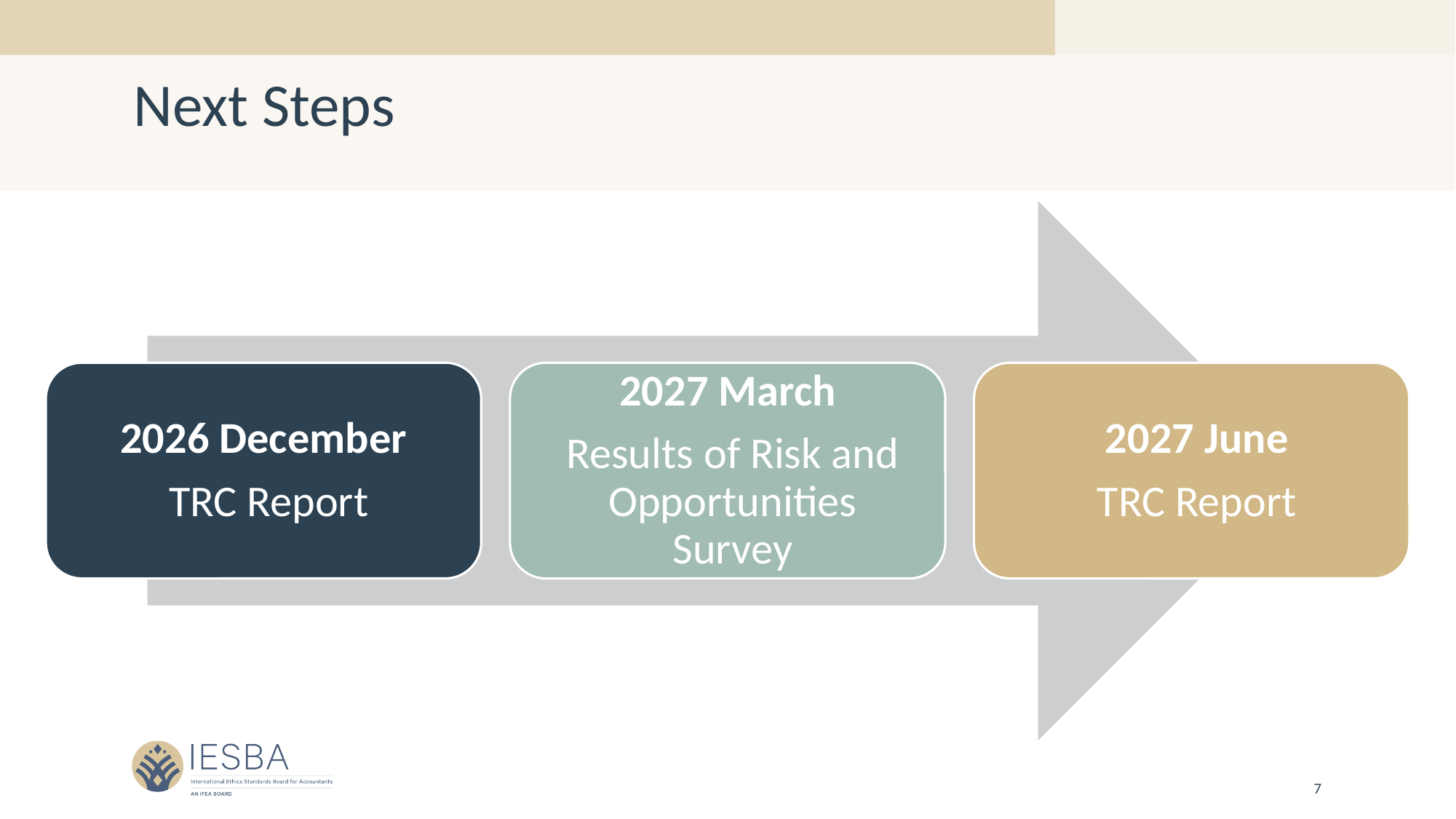

# Next Steps
2026 December
TRC Report
2027 March
Results of Risk and Opportunities Survey
2027 June
TRC Report
7